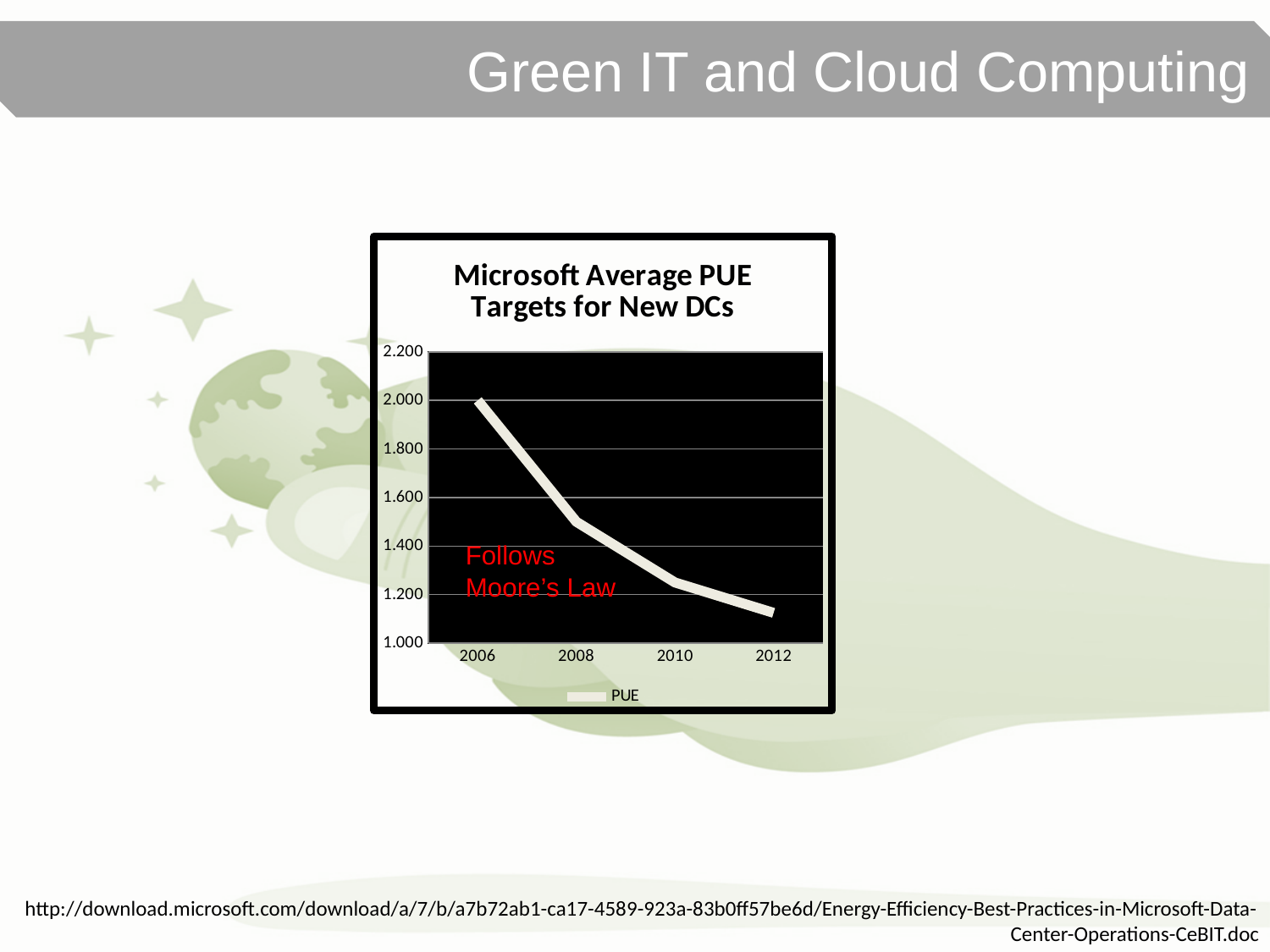

### Chart: Microsoft Average PUE Targets for New DCs

| Category |  |
|---|---|
| 2006 | 2.0 |
| 2008 | 1.5 |
| 2010 | 1.25 |
| 2012 | 1.125 |
Follows
Moore’s Law
http://download.microsoft.com/download/a/7/b/a7b72ab1-ca17-4589-923a-83b0ff57be6d/Energy-Efficiency-Best-Practices-in-Microsoft-Data-Center-Operations-CeBIT.doc